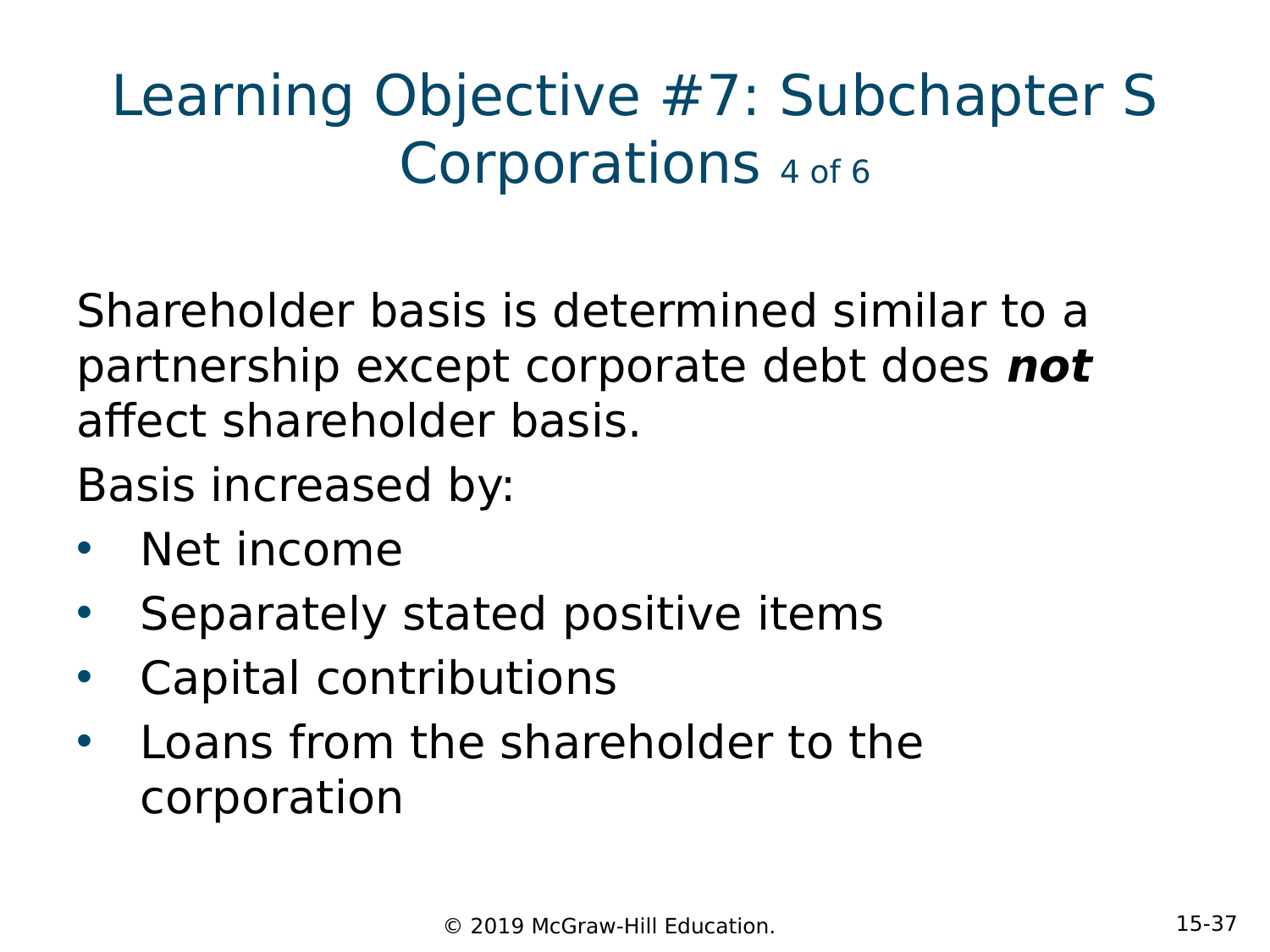

# Learning Objective #7: Subchapter S Corporations 4 of 6
Shareholder basis is determined similar to a partnership except corporate debt does not affect shareholder basis.
Basis increased by:
Net income
Separately stated positive items
Capital contributions
Loans from the shareholder to the corporation